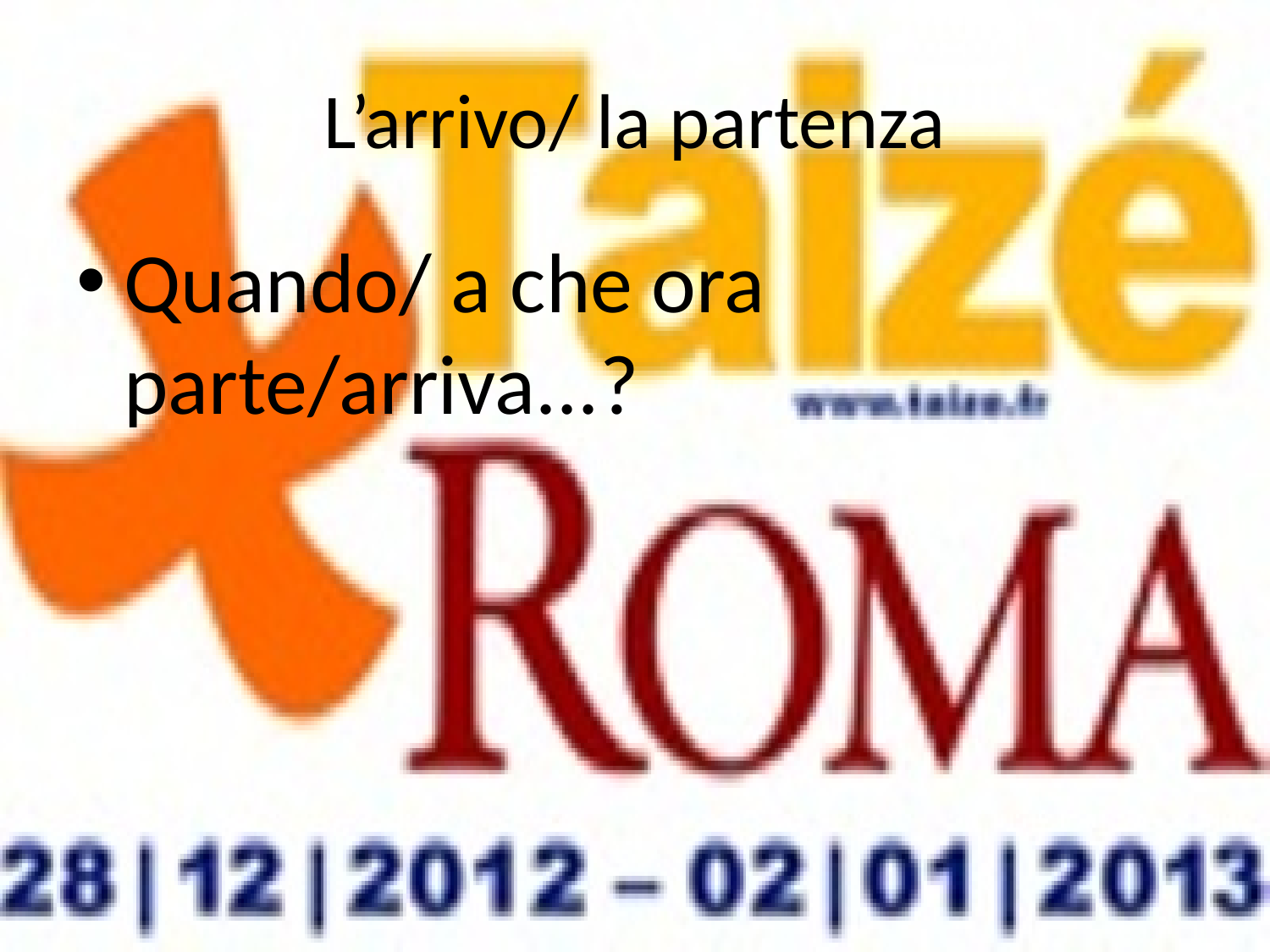

# L’arrivo/ la partenza
Quando/ a che ora parte/arriva...?